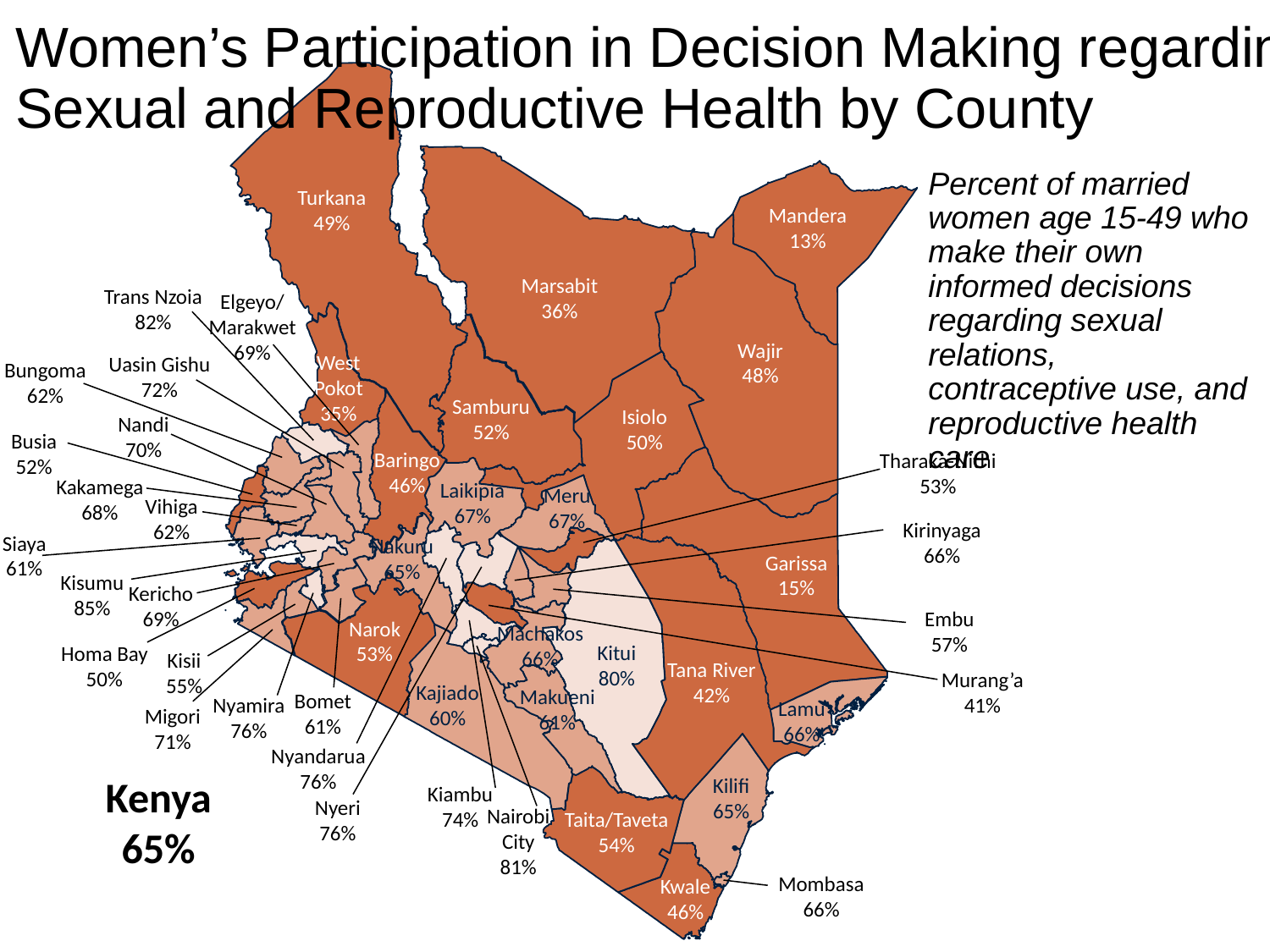

# Women’s Participation in Decision Making regarding Sexual and Reproductive Health by County

Percent of married women age 15-49 who make their own informed decisions regarding sexual relations, contraceptive use, and reproductive health care

Turkana
49%
Mandera
13%

Marsabit
36%
Trans Nzoia
82%
Elgeyo/ Marakwet
69%

Wajir
48%
West Pokot
35%
Uasin Gishu
72%
Bungoma
62%

Samburu
52%

Isiolo
50%
Nandi
70%

Busia
52%

Baringo
46%
Tharaka-Nithi
53%

Kakamega
68%
Laikipia
67%

Meru
67%

Vihiga
62%

Kirinyaga
66%

Siaya
61%
Nakuru
65%

Garissa
15%

Kisumu
85%

Kericho
69%

Embu
57%

Narok
53%
Machakos
66%

Kitui
80%
Homa Bay
50%

Kisii
55%
Tana River
42%
Murang’a
41%

Kajiado
60%

Makueni
61%
Bomet
61%
Nyamira
76%
Lamu
66%
Migori
71%

Nyandarua
76%
Kenya
65%

Kilifi
65%
Kiambu
74%
Nyeri
76%

Nairobi
City
81%
Taita/Taveta
54%

Mombasa
66%
Kwale
46%